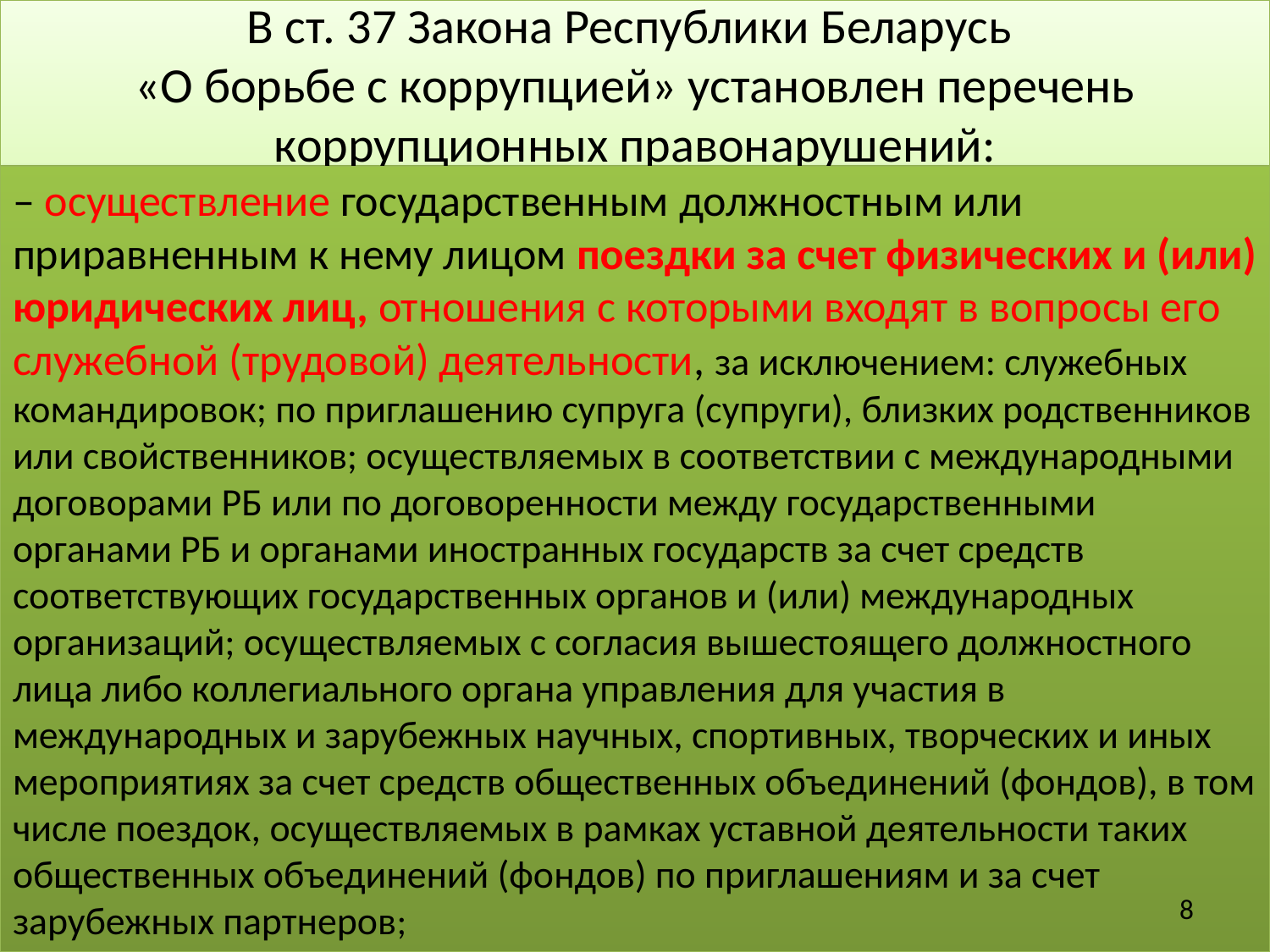

# В ст. 37 Закона Республики Беларусь «О борьбе с коррупцией» установлен перечень коррупционных правонарушений:
– осуществление государственным должностным или приравненным к нему лицом поездки за счет физических и (или) юридических лиц, отношения с которыми входят в вопросы его служебной (трудовой) деятельности, за исключением: служебных командировок; по приглашению супруга (супруги), близких родственников или свойственников; осуществляемых в соответствии с международными договорами РБ или по договоренности между государственными органами РБ и органами иностранных государств за счет средств соответствующих государственных органов и (или) международных организаций; осуществляемых с согласия вышестоящего должностного лица либо коллегиального органа управления для участия в международных и зарубежных научных, спортивных, творческих и иных мероприятиях за счет средств общественных объединений (фондов), в том числе поездок, осуществляемых в рамках уставной деятельности таких общественных объединений (фондов) по приглашениям и за счет зарубежных партнеров;
8